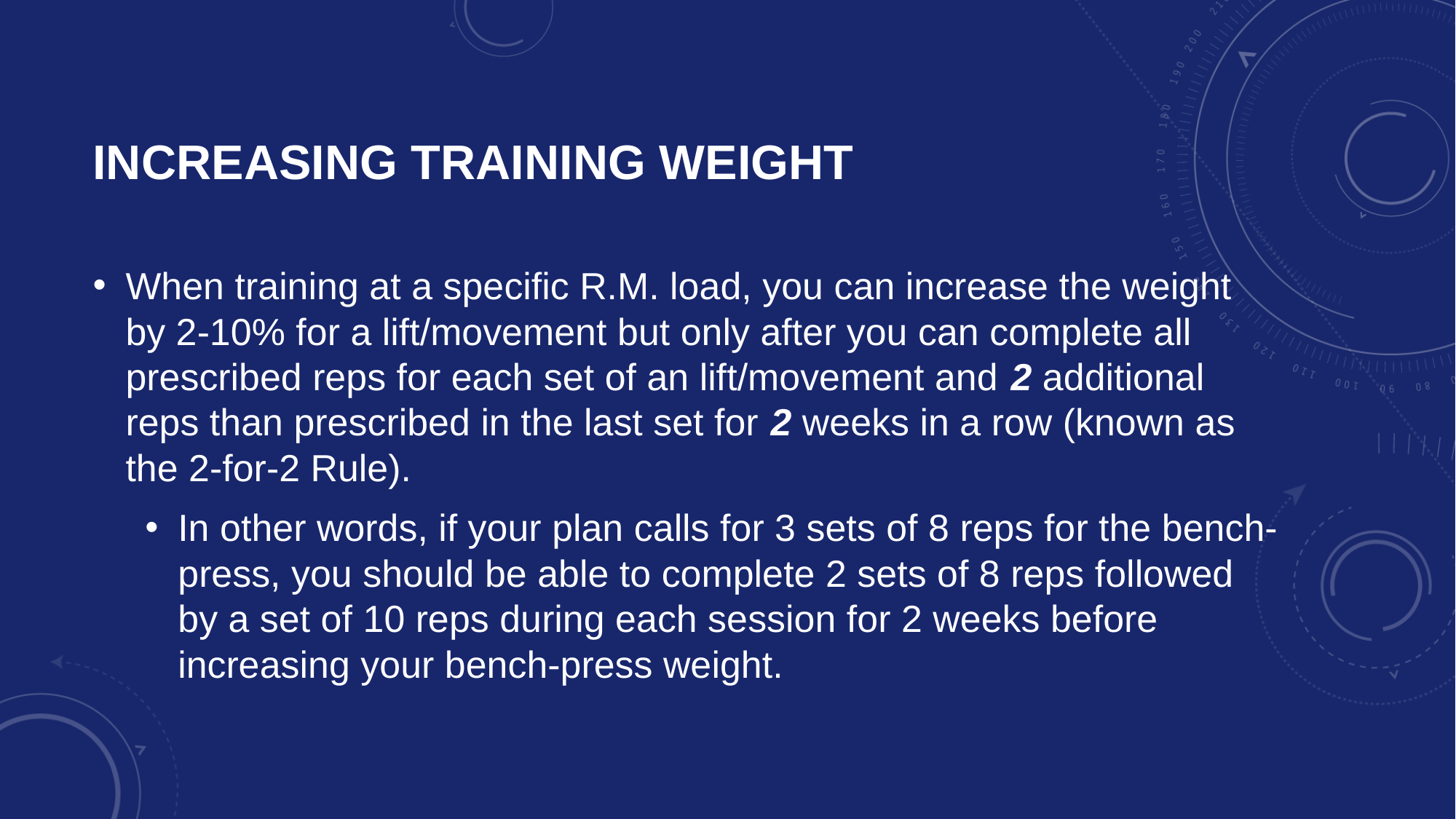

# Increasing training weight
When training at a specific R.M. load, you can increase the weight by 2-10% for a lift/movement but only after you can complete all prescribed reps for each set of an lift/movement and 2 additional reps than prescribed in the last set for 2 weeks in a row (known as the 2-for-2 Rule).
In other words, if your plan calls for 3 sets of 8 reps for the bench-press, you should be able to complete 2 sets of 8 reps followed by a set of 10 reps during each session for 2 weeks before increasing your bench-press weight.